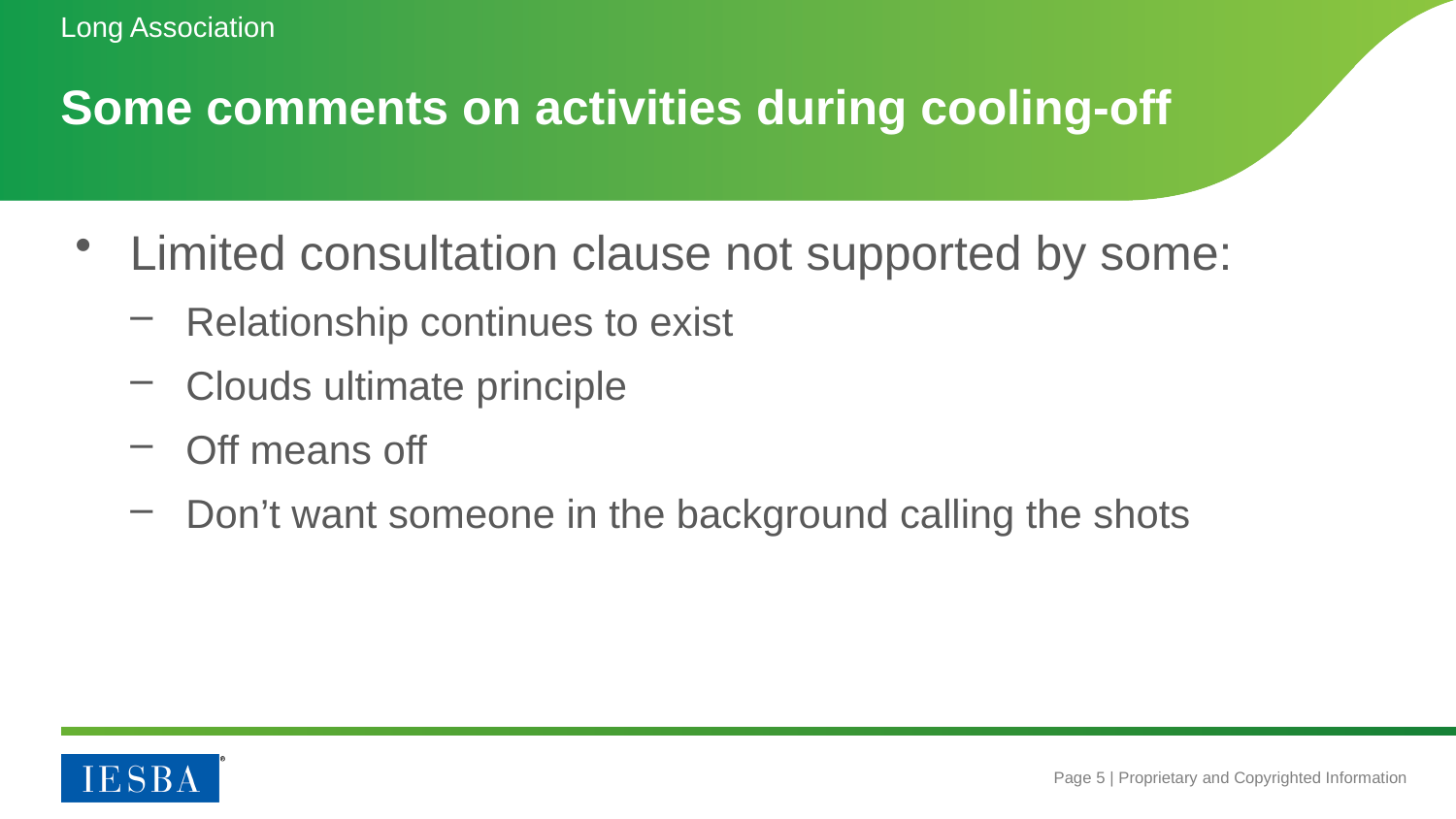

Long Association
# Some comments on activities during cooling-off
Limited consultation clause not supported by some:
Relationship continues to exist
Clouds ultimate principle
Off means off
Don’t want someone in the background calling the shots